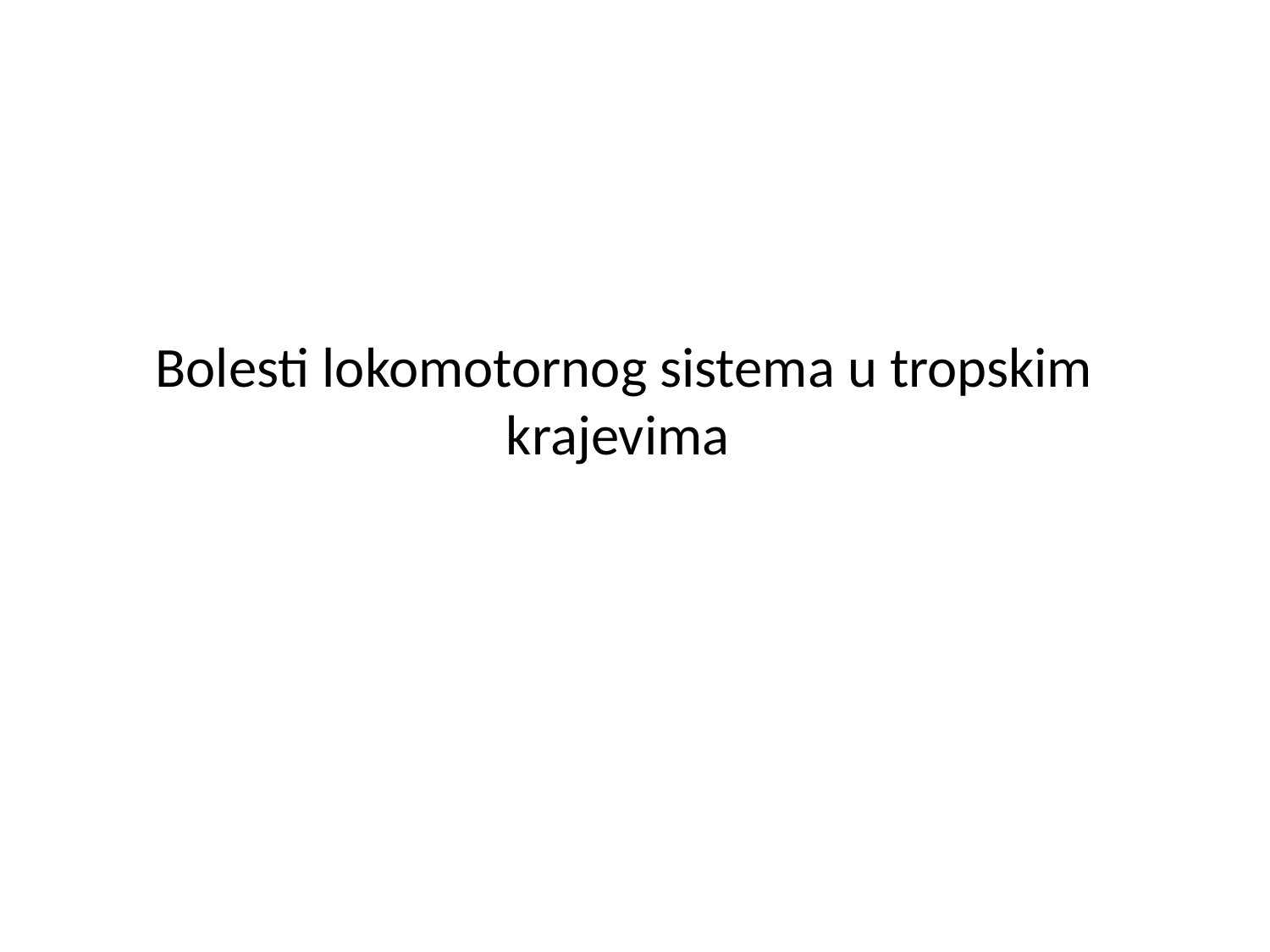

# Bolesti lokomotornog sistema u tropskim krajevima